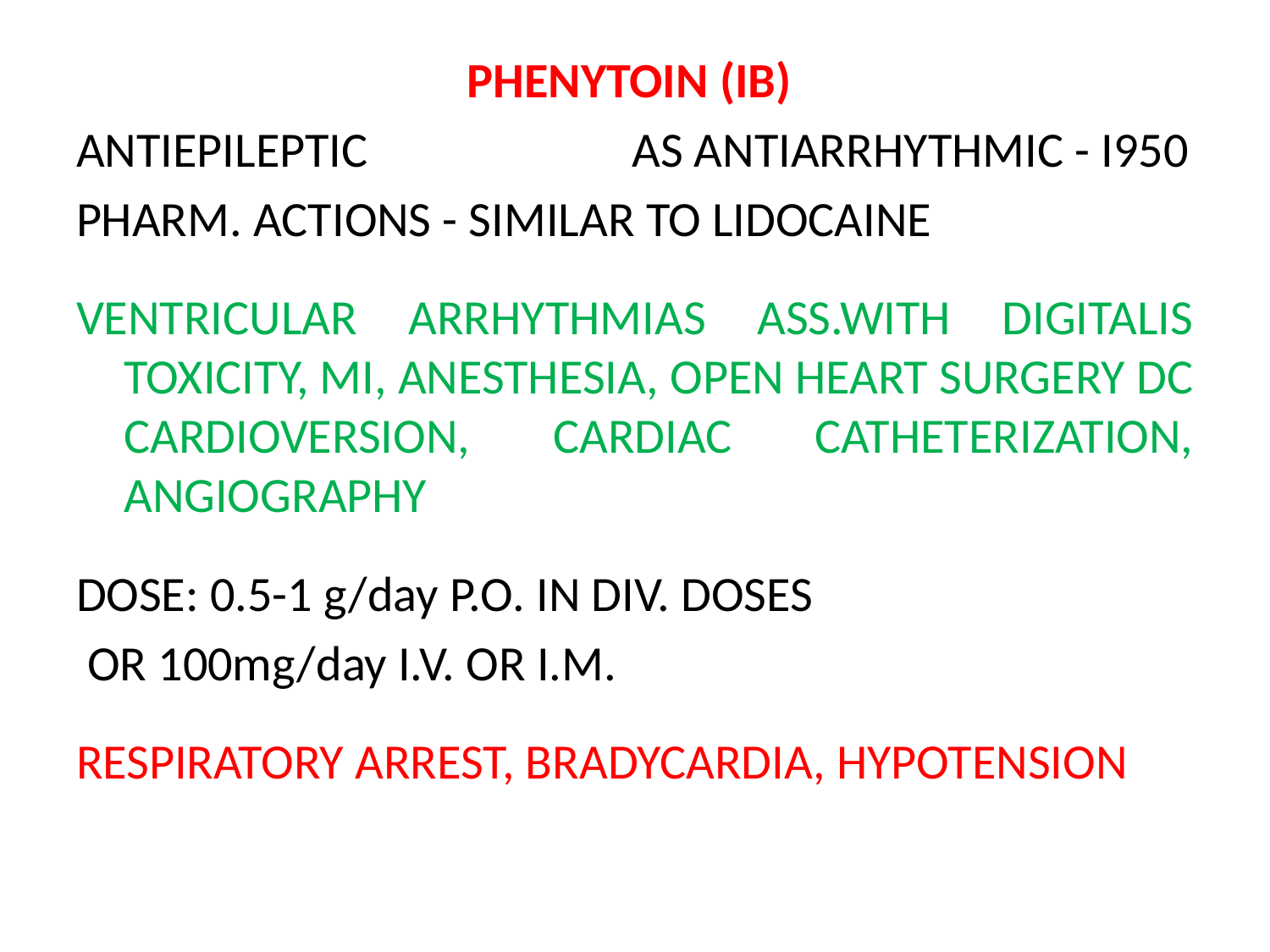

PHENYTOIN (IB)
ANTIEPILEPTIC  		AS ANTIARRHYTHMIC - I950
PHARM. ACTIONS - SIMILAR TO LIDOCAINE

VENTRICULAR ARRHYTHMIAS ASS.WITH DIGITALIS TOXICITY, MI, ANESTHESIA, OPEN HEART SURGERY DC CARDIOVERSION, CARDIAC CATHETERIZATION, ANGIOGRAPHY

DOSE: 0.5-1 g/day P.O. IN DIV. DOSES
 OR 100mg/day I.V. OR I.M.

RESPIRATORY ARREST, BRADYCARDIA, HYPOTENSION